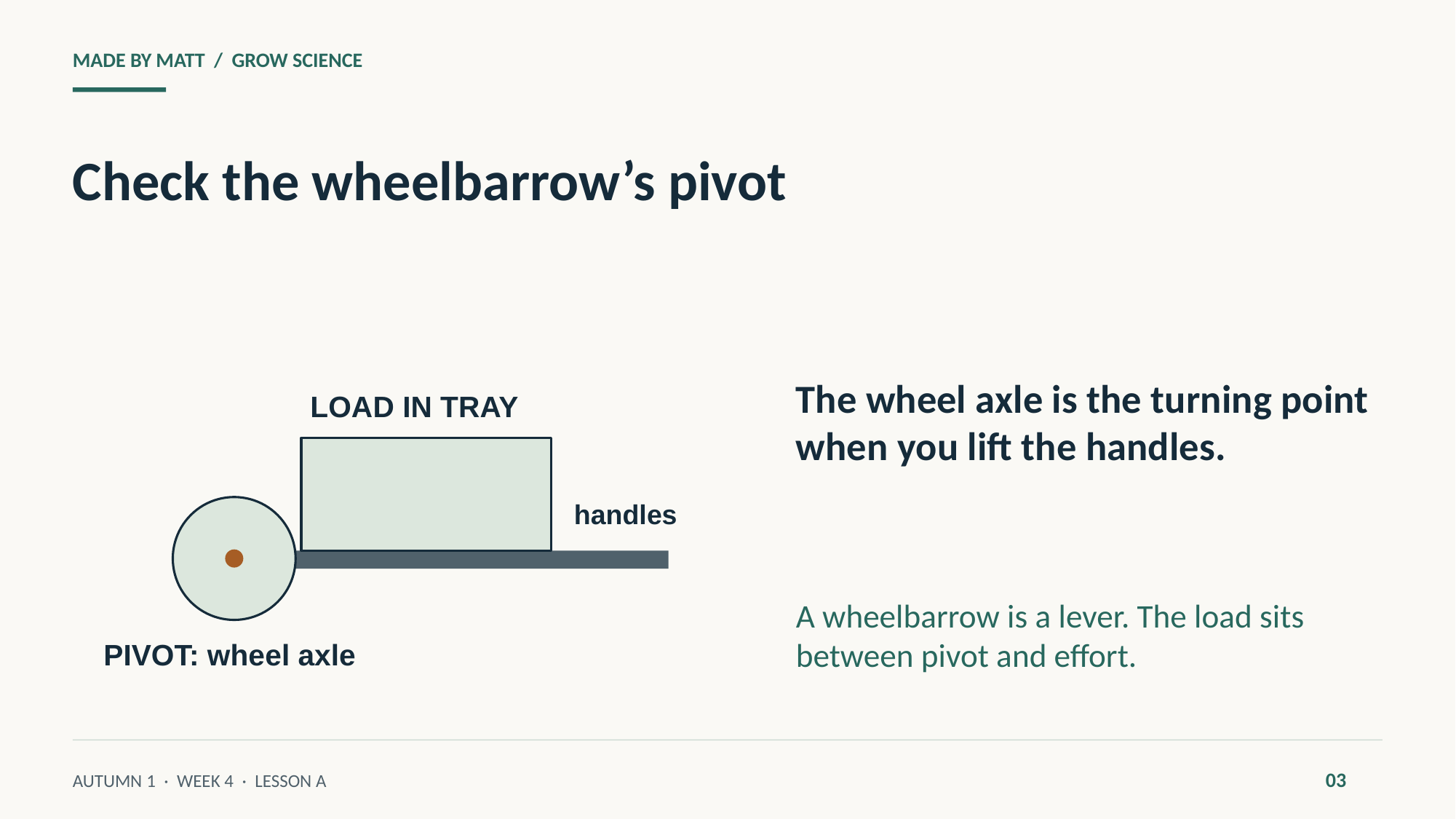

MADE BY MATT  /  GROW SCIENCE

Check the wheelbarrow’s pivot
The wheel axle is the turning point when you lift the handles.
LOAD IN TRAY

handles

A wheelbarrow is a lever. The load sits between pivot and effort.
PIVOT: wheel axle

03
AUTUMN 1  ·  WEEK 4  ·  LESSON A